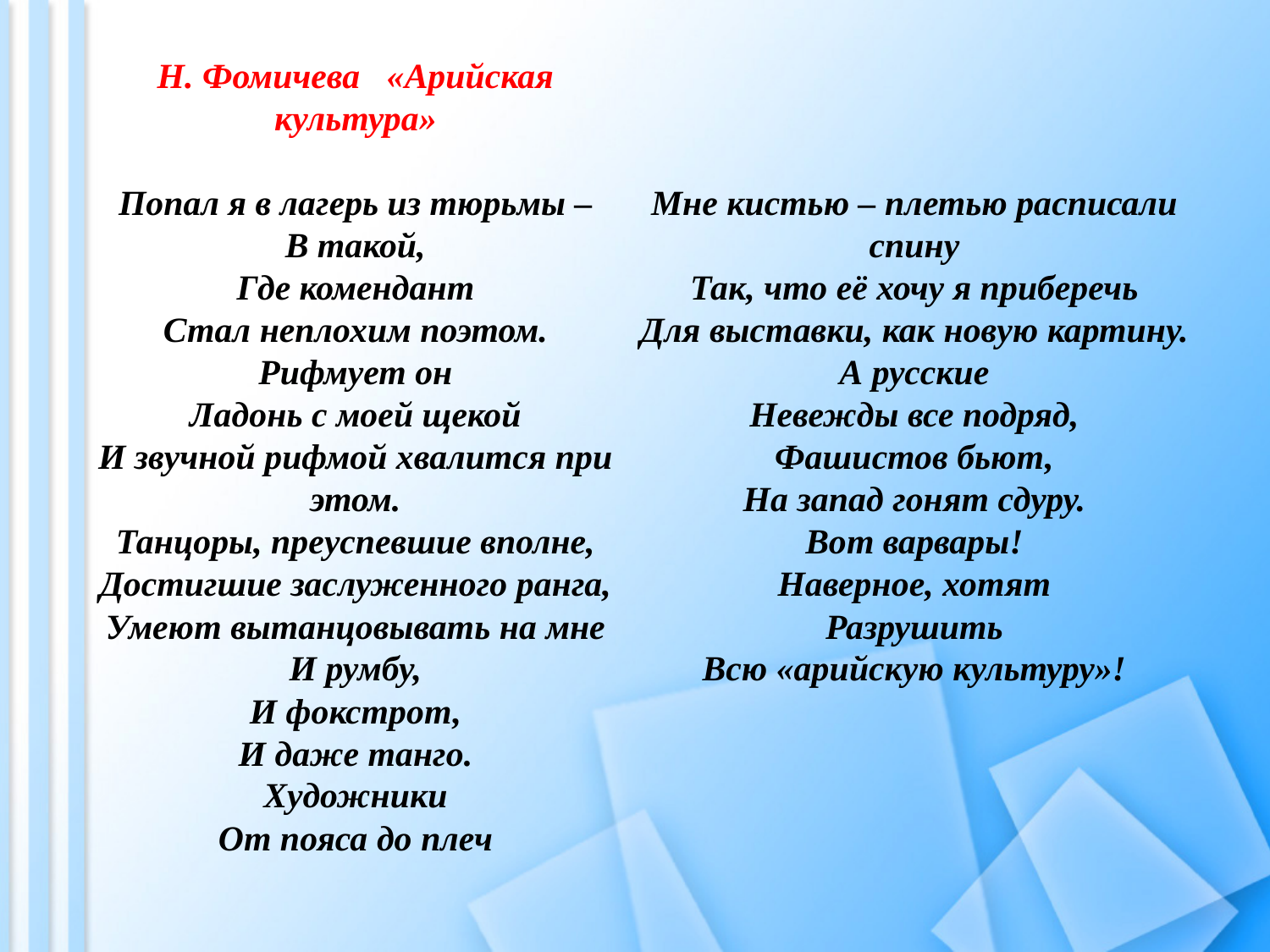

# Н. Фомичева   «Арийская культура» Попал я в лагерь из тюрьмы – В такой, Где комендант Стал неплохим поэтом. Рифмует он Ладонь с моей щекой И звучной рифмой хвалится при этом. Танцоры, преуспевшие вполне, Достигшие заслуженного ранга, Умеют вытанцовывать на мне И румбу, И фокстрот, И даже танго. Художники От пояса до плеч Мне кистью – плетью расписали спину Так, что её хочу я приберечь Для выставки, как новую картину. А русские Невежды все подряд, Фашистов бьют, На запад гонят сдуру. Вот варвары! Наверное, хотят Разрушить Всю «арийскую культуру»!